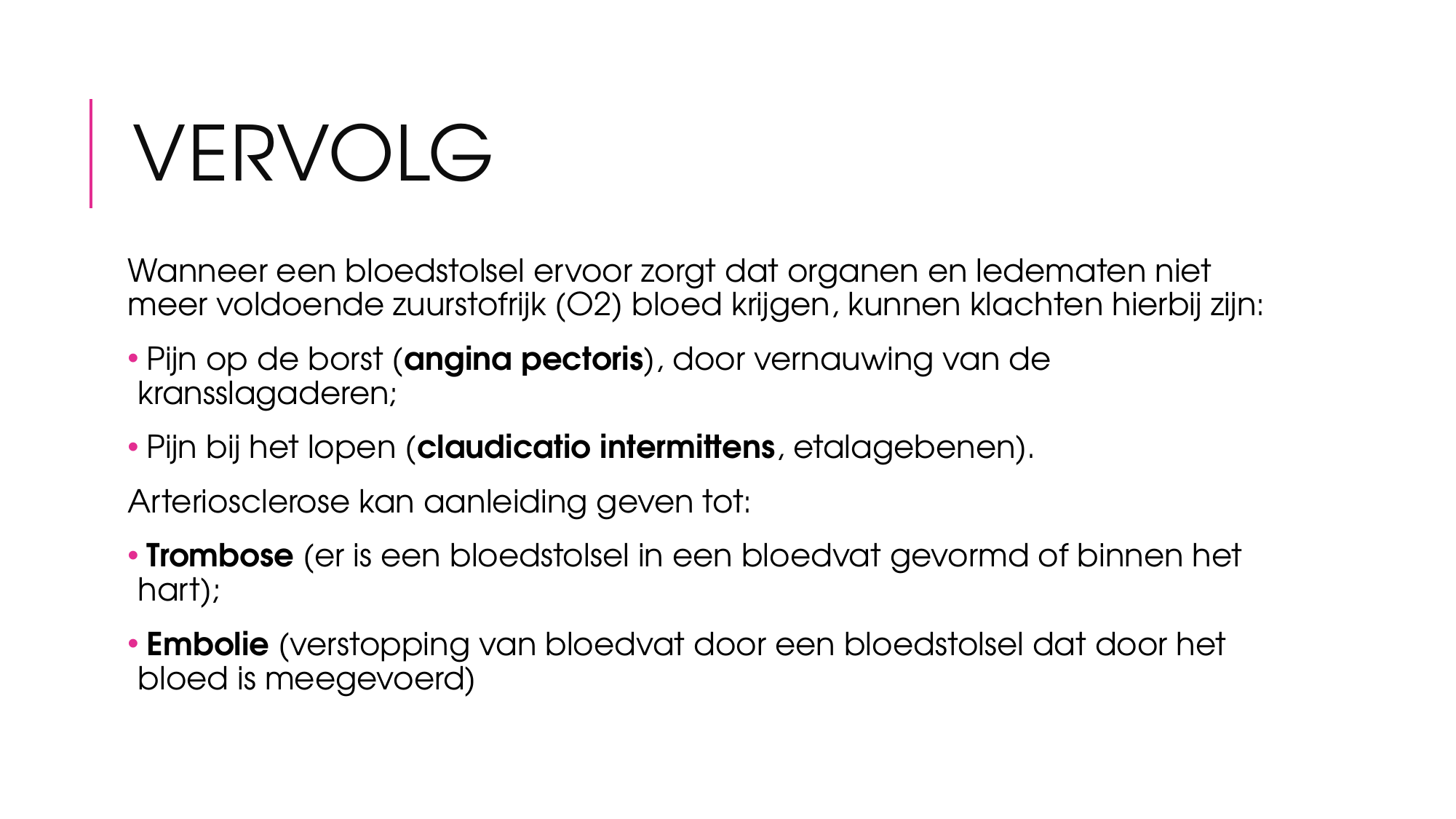

# vervolg
Wanneer een bloedstolsel ervoor zorgt dat organen en ledematen niet meer voldoende zuurstofrijk (O2) bloed krijgen, kunnen klachten hierbij zijn:
 Pijn op de borst (angina pectoris), door vernauwing van de kransslagaderen;
 Pijn bij het lopen (claudicatio intermittens, etalagebenen).
Arteriosclerose kan aanleiding geven tot:
 Trombose (er is een bloedstolsel in een bloedvat gevormd of binnen het hart);
 Embolie (verstopping van bloedvat door een bloedstolsel dat door het bloed is meegevoerd)